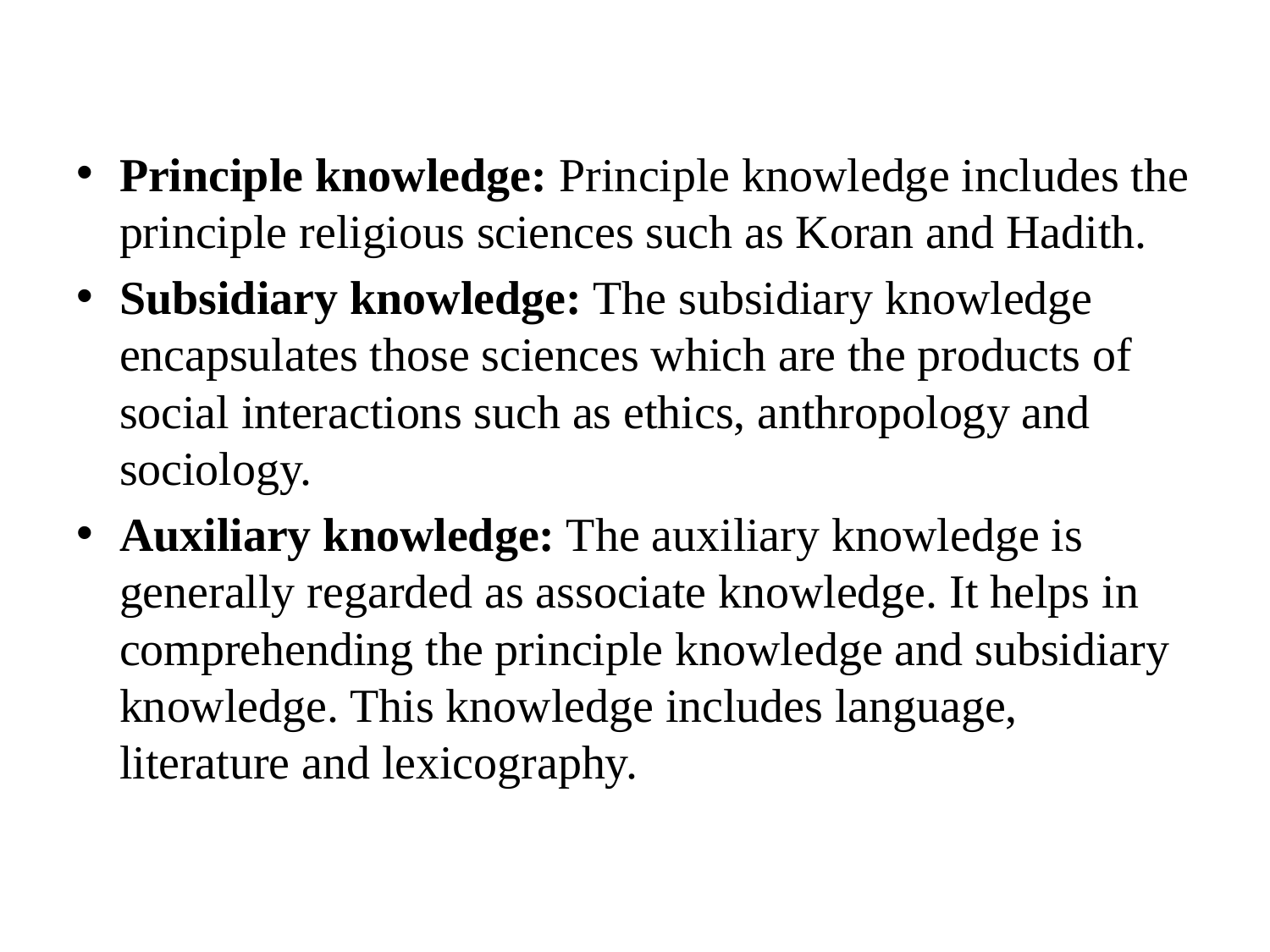

Principle knowledge: Principle knowledge includes the principle religious sciences such as Koran and Hadith.
Subsidiary knowledge: The subsidiary knowledge encapsulates those sciences which are the products of social interactions such as ethics, anthropology and sociology.
Auxiliary knowledge: The auxiliary knowledge is generally regarded as associate knowledge. It helps in comprehending the principle knowledge and subsidiary knowledge. This knowledge includes language, literature and lexicography.